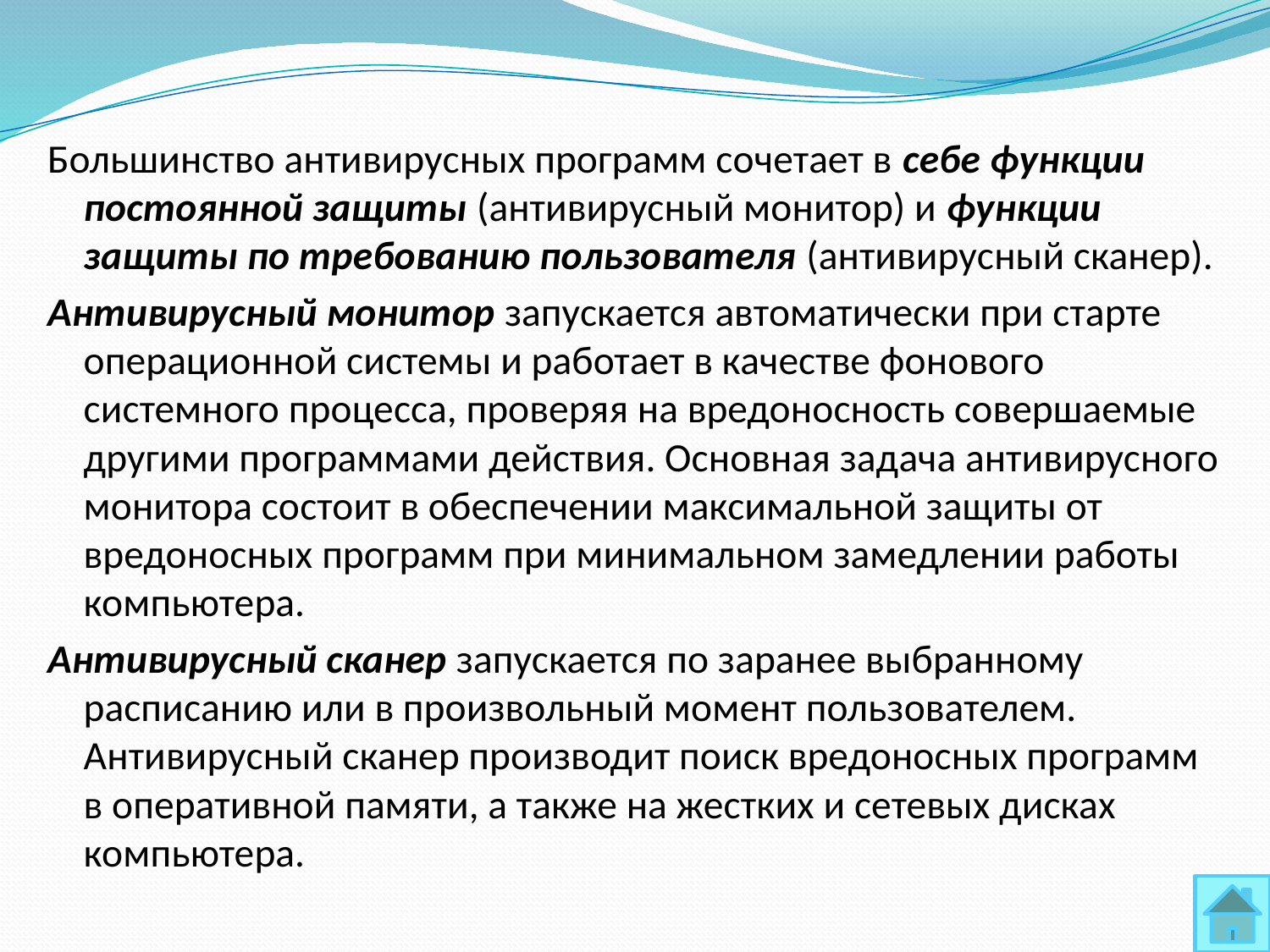

Большинство антивирусных программ сочетает в себе функции постоянной защиты (антивирусный монитор) и функции защиты по требованию пользователя (антивирус­ный сканер).
Антивирусный монитор запускается автоматически при старте операционной системы и работает в качестве фонового системного процесса, проверяя на вредоносность совершаемые другими программами действия. Основная задача антивирусного монитора состоит в обеспечении максимальной защиты от вредоносных программ при минимальном замедлении работы компьютера.
Антивирусный сканер запускается по заранее выбранному расписанию или в произвольный момент пользователем. Антивирусный сканер производит поиск вредоносных программ в оперативной памяти, а также на жестких и сетевых дисках компьютера.